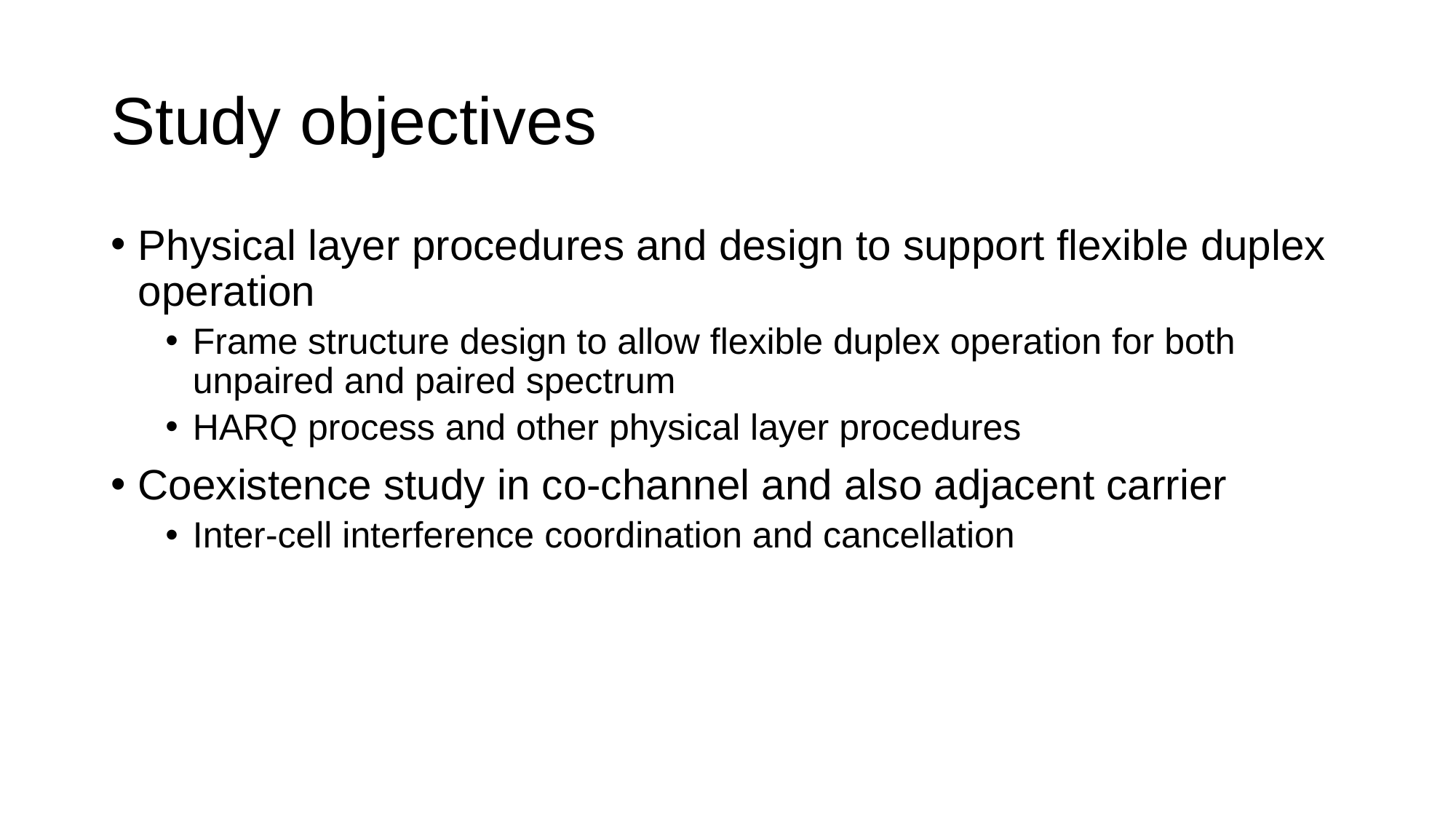

# Study objectives
Physical layer procedures and design to support flexible duplex operation
Frame structure design to allow flexible duplex operation for both unpaired and paired spectrum
HARQ process and other physical layer procedures
Coexistence study in co-channel and also adjacent carrier
Inter-cell interference coordination and cancellation